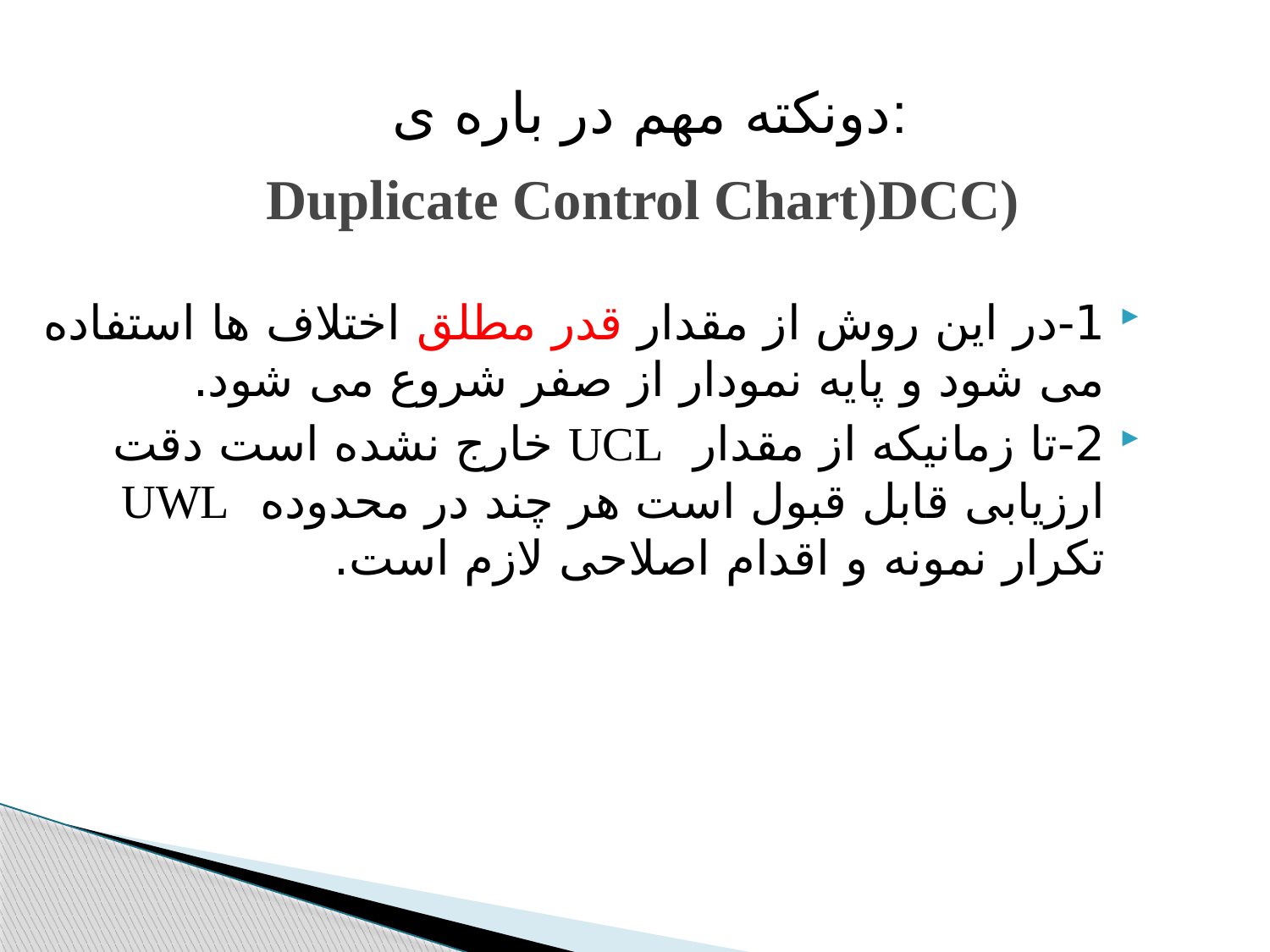

دونکته مهم در باره ی:
# Duplicate Control Chart)DCC)
1-در این روش از مقدار قدر مطلق اختلاف ها استفاده می شود و پایه نمودار از صفر شروع می شود.
2-تا زمانیکه از مقدار  UCL خارج نشده است دقت ارزیابی قابل قبول است هر چند در محدوده  UWL تکرار نمونه و اقدام اصلاحی لازم است.